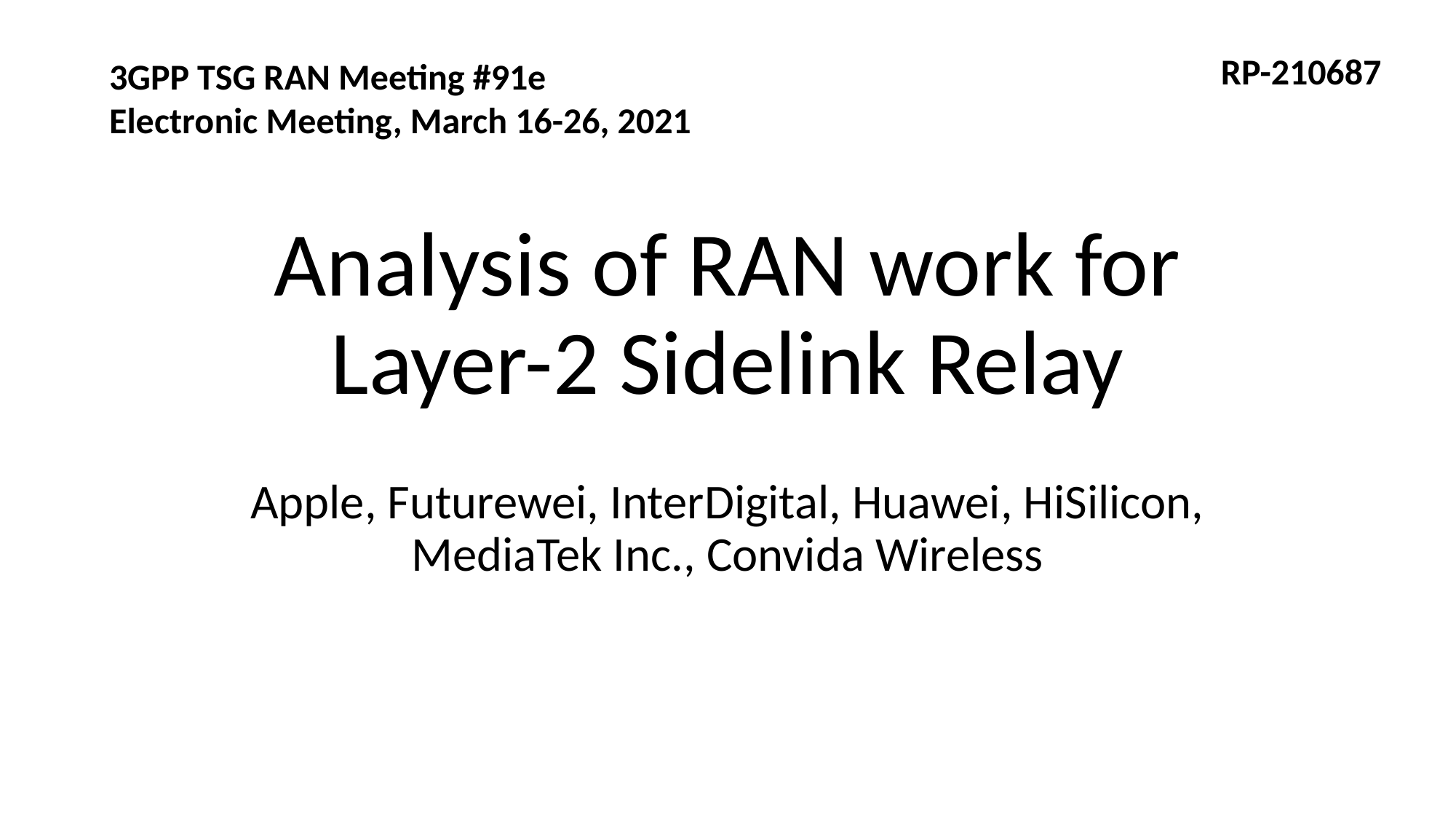

RP-210687
3GPP TSG RAN Meeting #91e
Electronic Meeting, March 16-26, 2021
# Analysis of RAN work for Layer-2 Sidelink Relay
Apple, Futurewei, InterDigital, Huawei, HiSilicon, MediaTek Inc., Convida Wireless